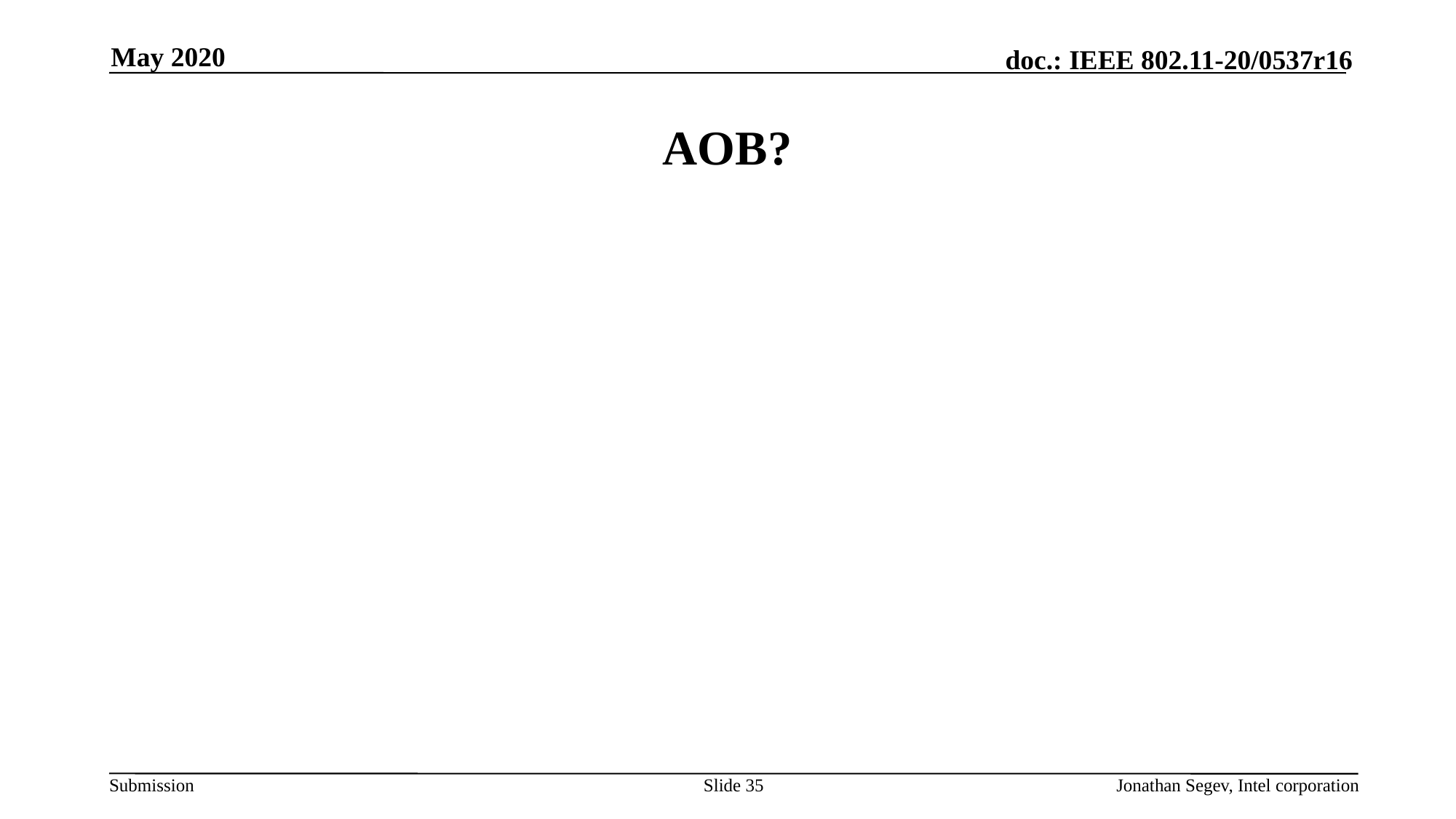

May 2020
# AOB?

Slide 35
Jonathan Segev, Intel corporation